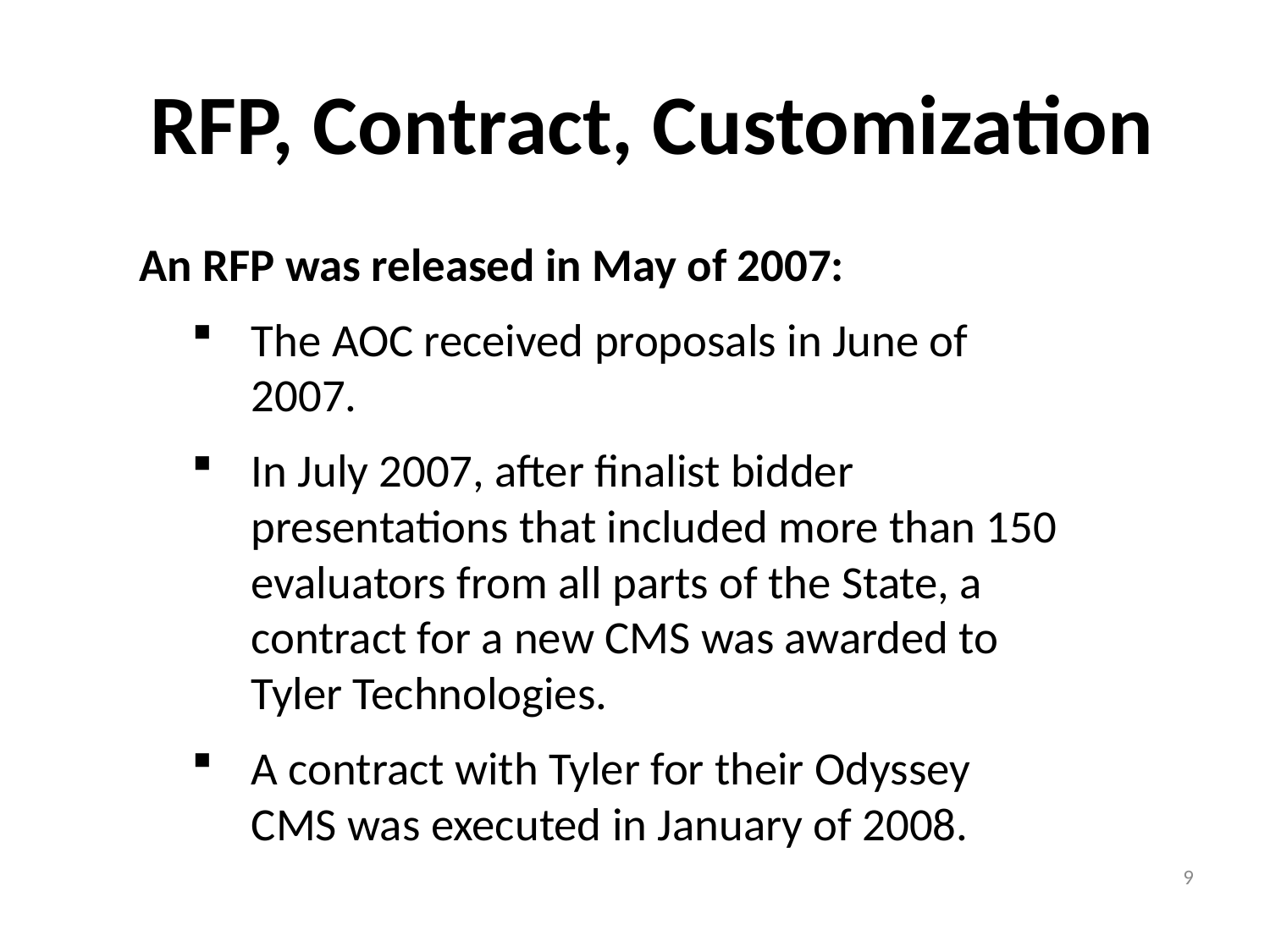

Implementation
Case Study #1:
New Mexico State Judiciary
RFP, Contract, Customization
An RFP was released in May of 2007:
The AOC received proposals in June of 2007.
In July 2007, after finalist bidder presentations that included more than 150 evaluators from all parts of the State, a contract for a new CMS was awarded to Tyler Technologies.
A contract with Tyler for their Odyssey CMS was executed in January of 2008.

9